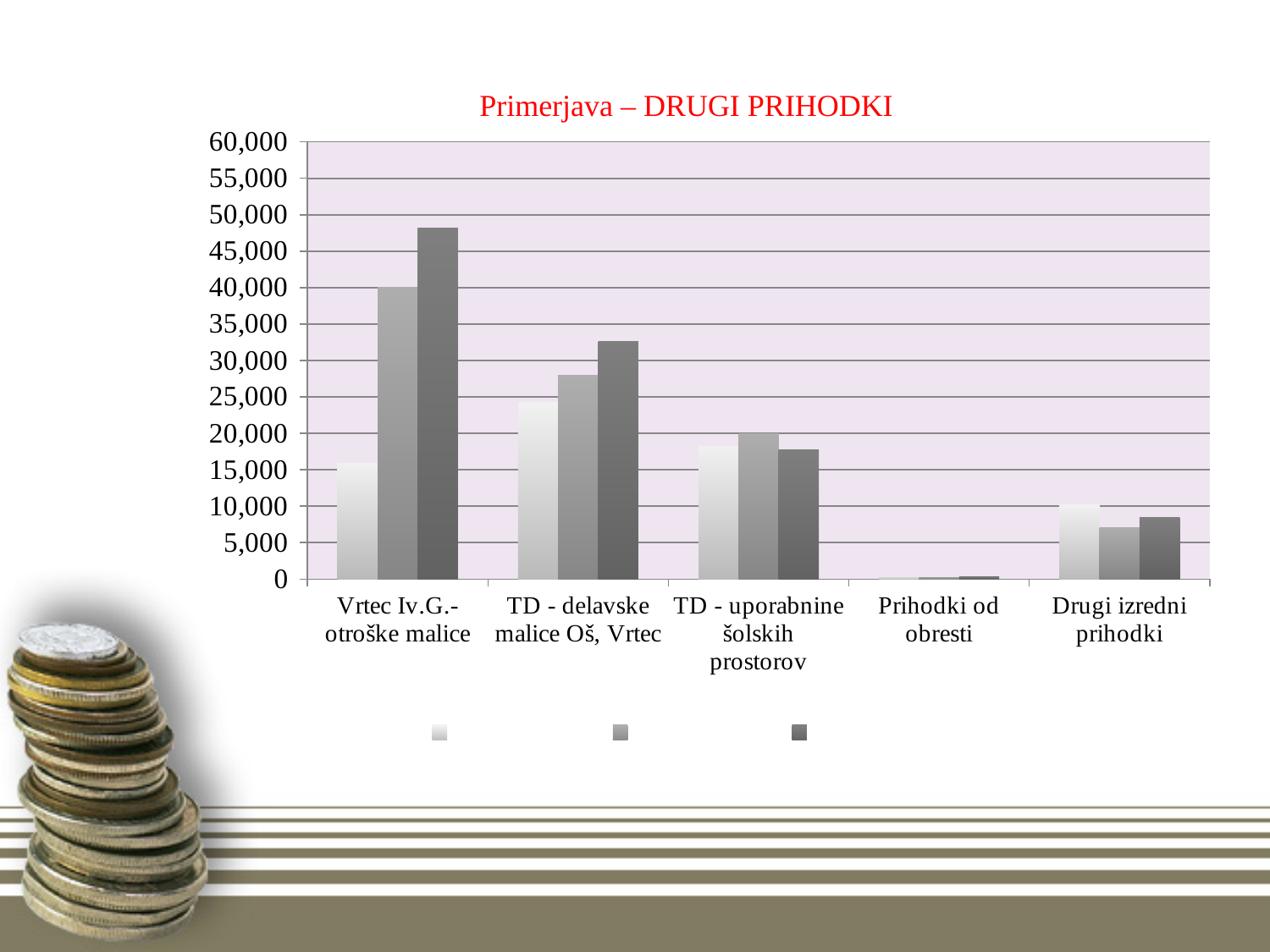

# Primerjava – DRUGI PRIHODKI

### Chart

| Category | Leto 2011 | Plan 2012 | Leto 2012 |
|---|---|---|---|
| Vrtec Iv.G.-otroške malice | 15843.15 | 40000.0 | 48228.03 |
| TD - delavske malice Oš, Vrtec | 24242.7 | 28000.0 | 32614.42 |
| TD - uporabnine šolskih prostorov | 18217.5 | 20000.0 | 17782.02 |
| Prihodki od obresti | 235.12 | 220.0 | 261.6 |
| Drugi izredni prihodki | 10183.41 | 7000.0 | 8467.74 |